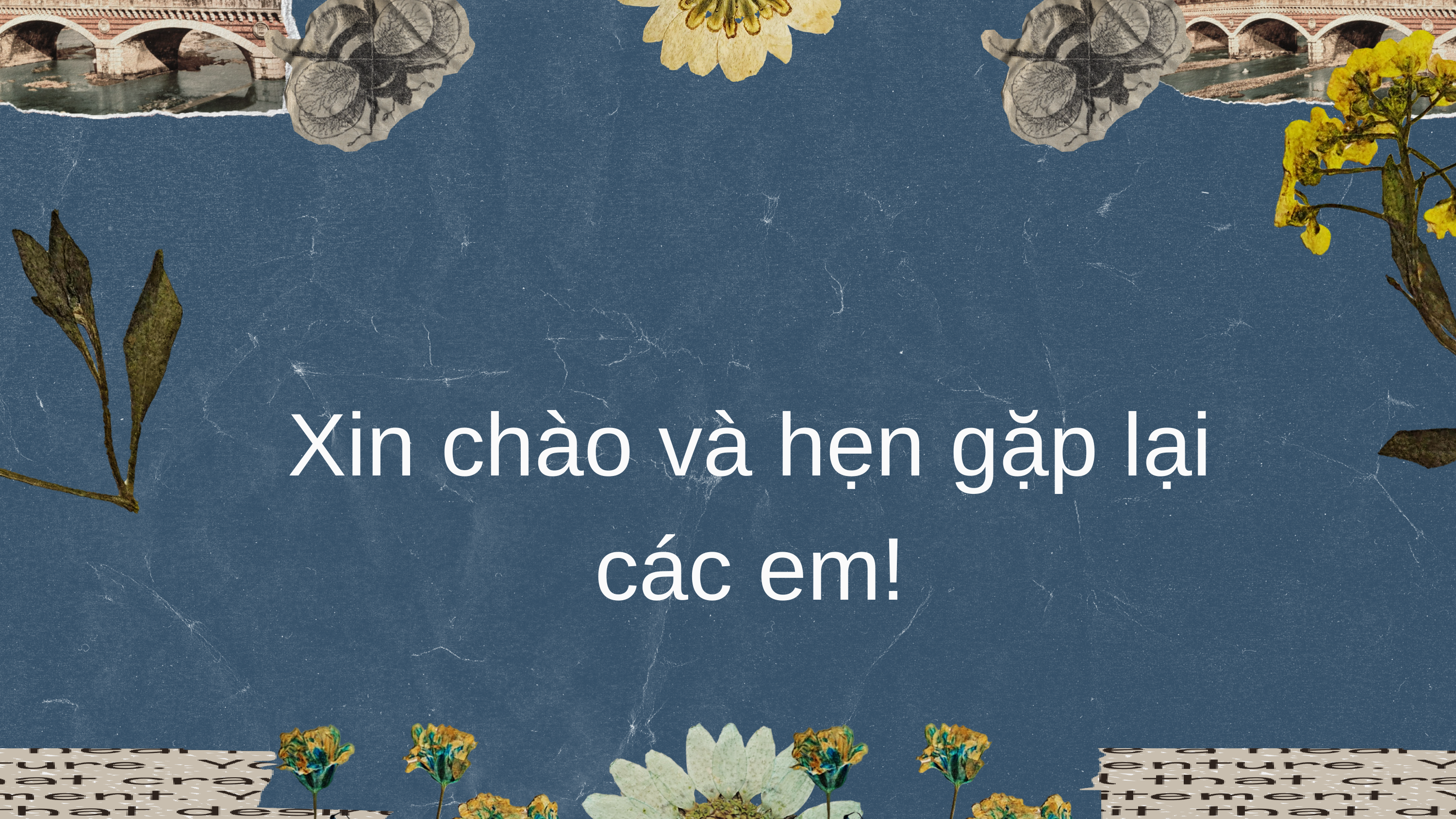

Xin chào và hẹn gặp lại các em!